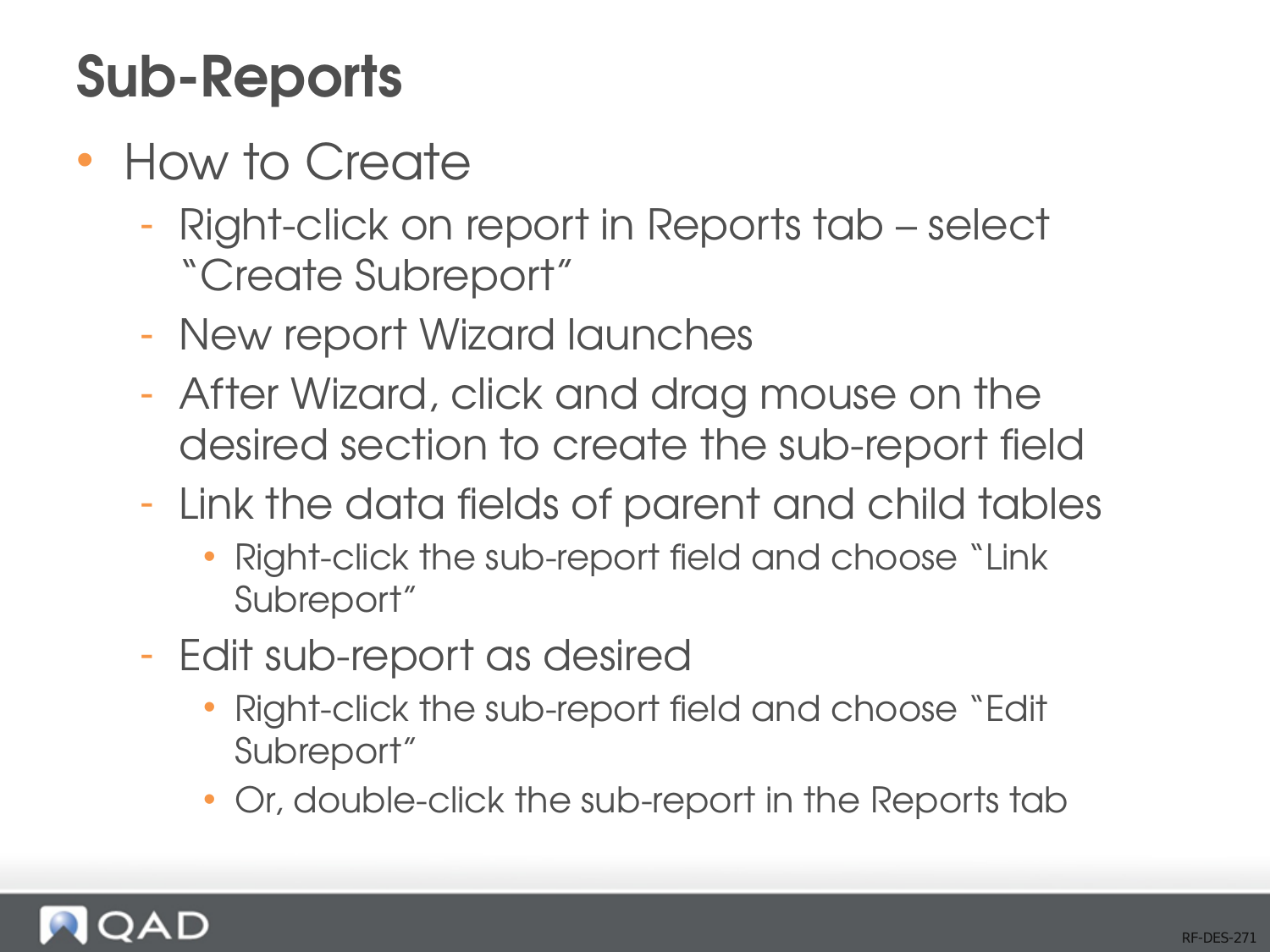

# Sub-Reports
How to Create
Right-click on report in Reports tab – select “Create Subreport”
New report Wizard launches
After Wizard, click and drag mouse on the desired section to create the sub-report field
Link the data fields of parent and child tables
Right-click the sub-report field and choose “Link Subreport”
Edit sub-report as desired
Right-click the sub-report field and choose “Edit Subreport”
Or, double-click the sub-report in the Reports tab
RF-DES-271